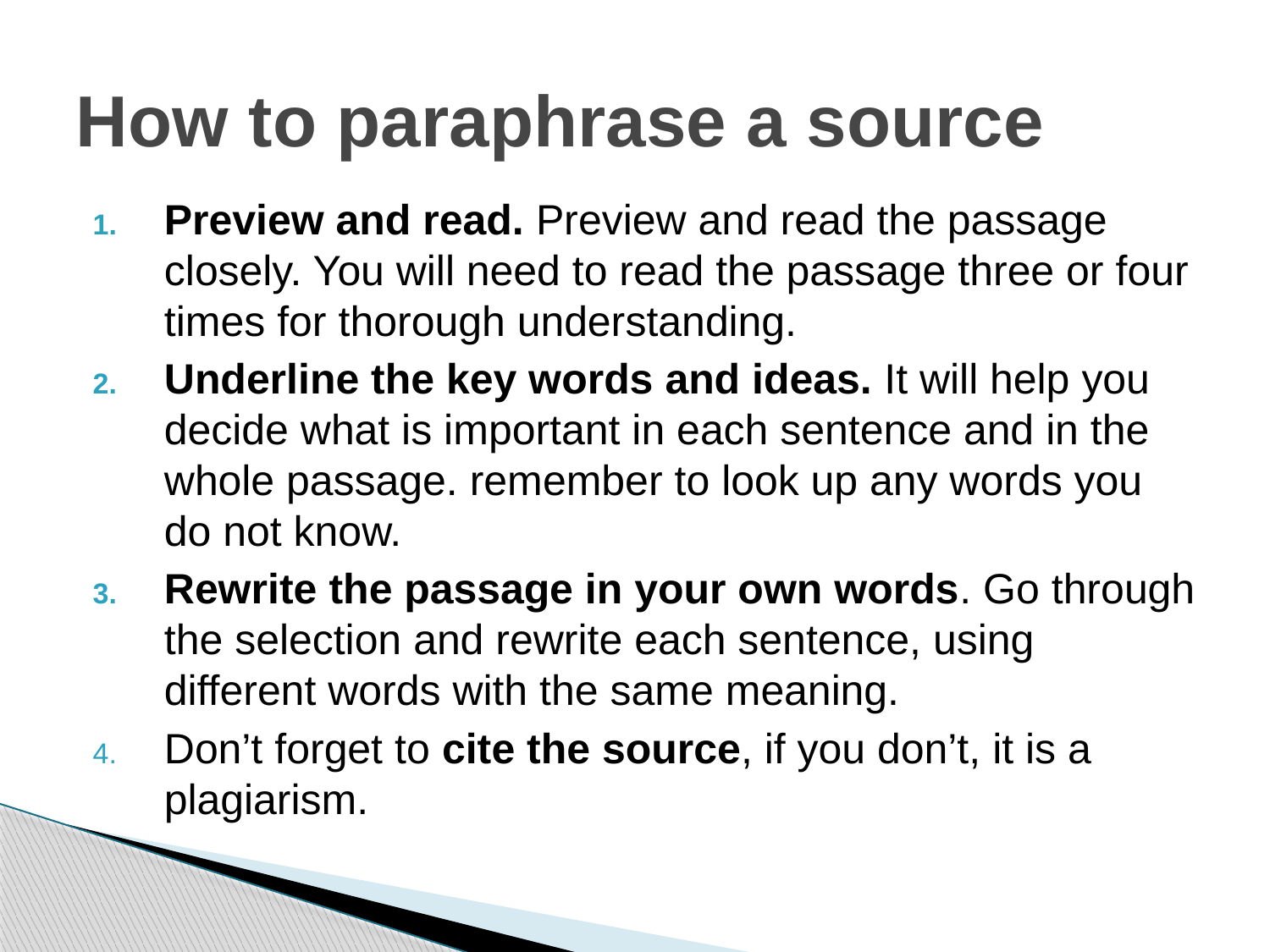

# How to paraphrase a source
Preview and read. Preview and read the passage closely. You will need to read the passage three or four times for thorough understanding.
Underline the key words and ideas. It will help you decide what is important in each sentence and in the whole passage. remember to look up any words you do not know.
Rewrite the passage in your own words. Go through the selection and rewrite each sentence, using different words with the same meaning.
Don’t forget to cite the source, if you don’t, it is a plagiarism.